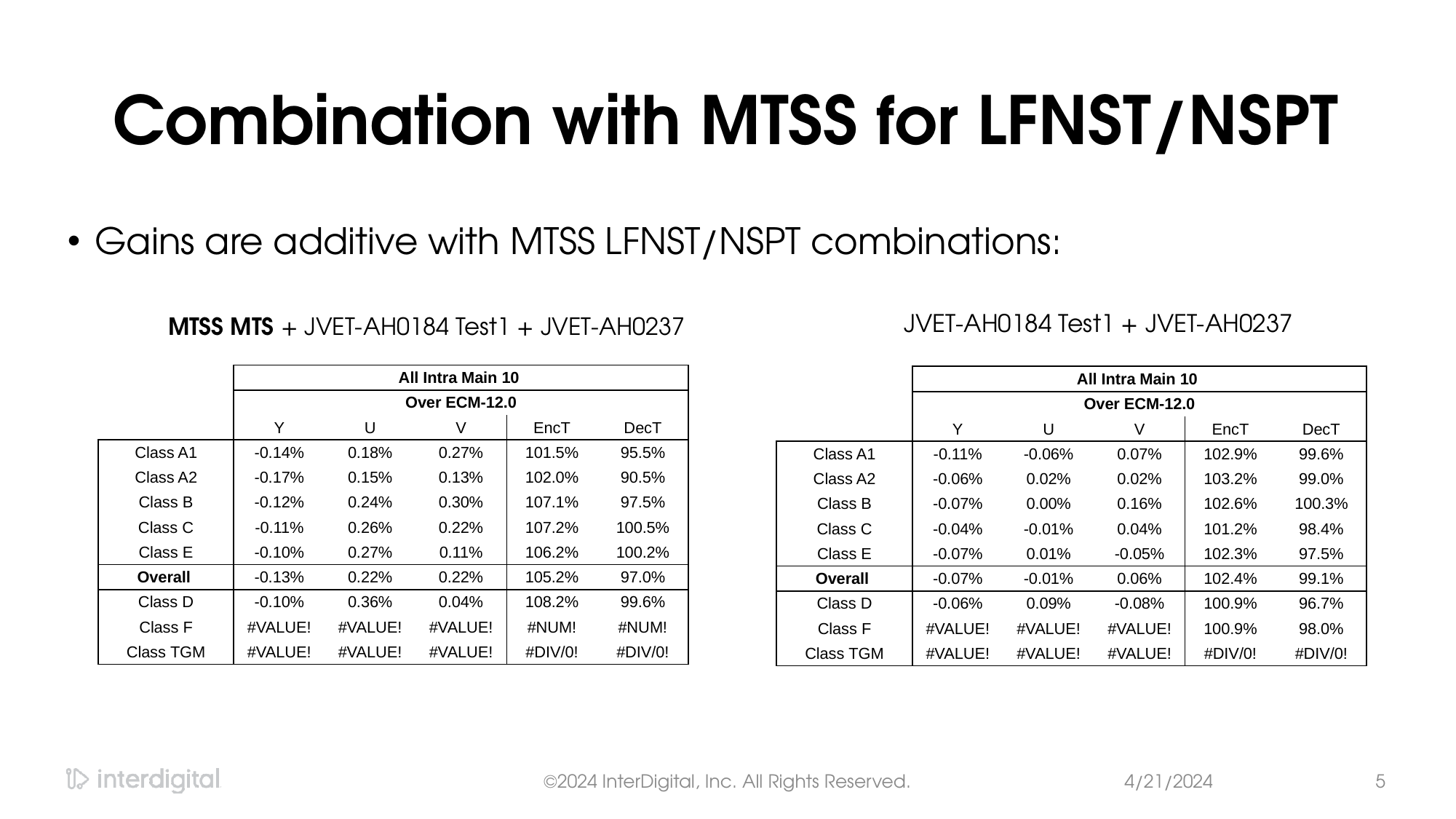

# Combination with MTSS for LFNST/NSPT
Gains are additive with MTSS LFNST/NSPT combinations:
MTSS MTS + JVET-AH0184 Test1 + JVET-AH0237
JVET-AH0184 Test1 + JVET-AH0237
|  | All Intra Main 10 |  |  |  |  |
| --- | --- | --- | --- | --- | --- |
|  | Over ECM-12.0 |  |  |  |  |
|  | Y | U | V | EncT | DecT |
| Class A1 | -0.14% | 0.18% | 0.27% | 101.5% | 95.5% |
| Class A2 | -0.17% | 0.15% | 0.13% | 102.0% | 90.5% |
| Class B | -0.12% | 0.24% | 0.30% | 107.1% | 97.5% |
| Class C | -0.11% | 0.26% | 0.22% | 107.2% | 100.5% |
| Class E | -0.10% | 0.27% | 0.11% | 106.2% | 100.2% |
| Overall | -0.13% | 0.22% | 0.22% | 105.2% | 97.0% |
| Class D | -0.10% | 0.36% | 0.04% | 108.2% | 99.6% |
| Class F | #VALUE! | #VALUE! | #VALUE! | #NUM! | #NUM! |
| Class TGM | #VALUE! | #VALUE! | #VALUE! | #DIV/0! | #DIV/0! |
|  | All Intra Main 10 |  |  |  |  |
| --- | --- | --- | --- | --- | --- |
|  | Over ECM-12.0 |  |  |  |  |
|  | Y | U | V | EncT | DecT |
| Class A1 | -0.11% | -0.06% | 0.07% | 102.9% | 99.6% |
| Class A2 | -0.06% | 0.02% | 0.02% | 103.2% | 99.0% |
| Class B | -0.07% | 0.00% | 0.16% | 102.6% | 100.3% |
| Class C | -0.04% | -0.01% | 0.04% | 101.2% | 98.4% |
| Class E | -0.07% | 0.01% | -0.05% | 102.3% | 97.5% |
| Overall | -0.07% | -0.01% | 0.06% | 102.4% | 99.1% |
| Class D | -0.06% | 0.09% | -0.08% | 100.9% | 96.7% |
| Class F | #VALUE! | #VALUE! | #VALUE! | 100.9% | 98.0% |
| Class TGM | #VALUE! | #VALUE! | #VALUE! | #DIV/0! | #DIV/0! |
©2024 InterDigital, Inc. All Rights Reserved.
4/21/2024
5